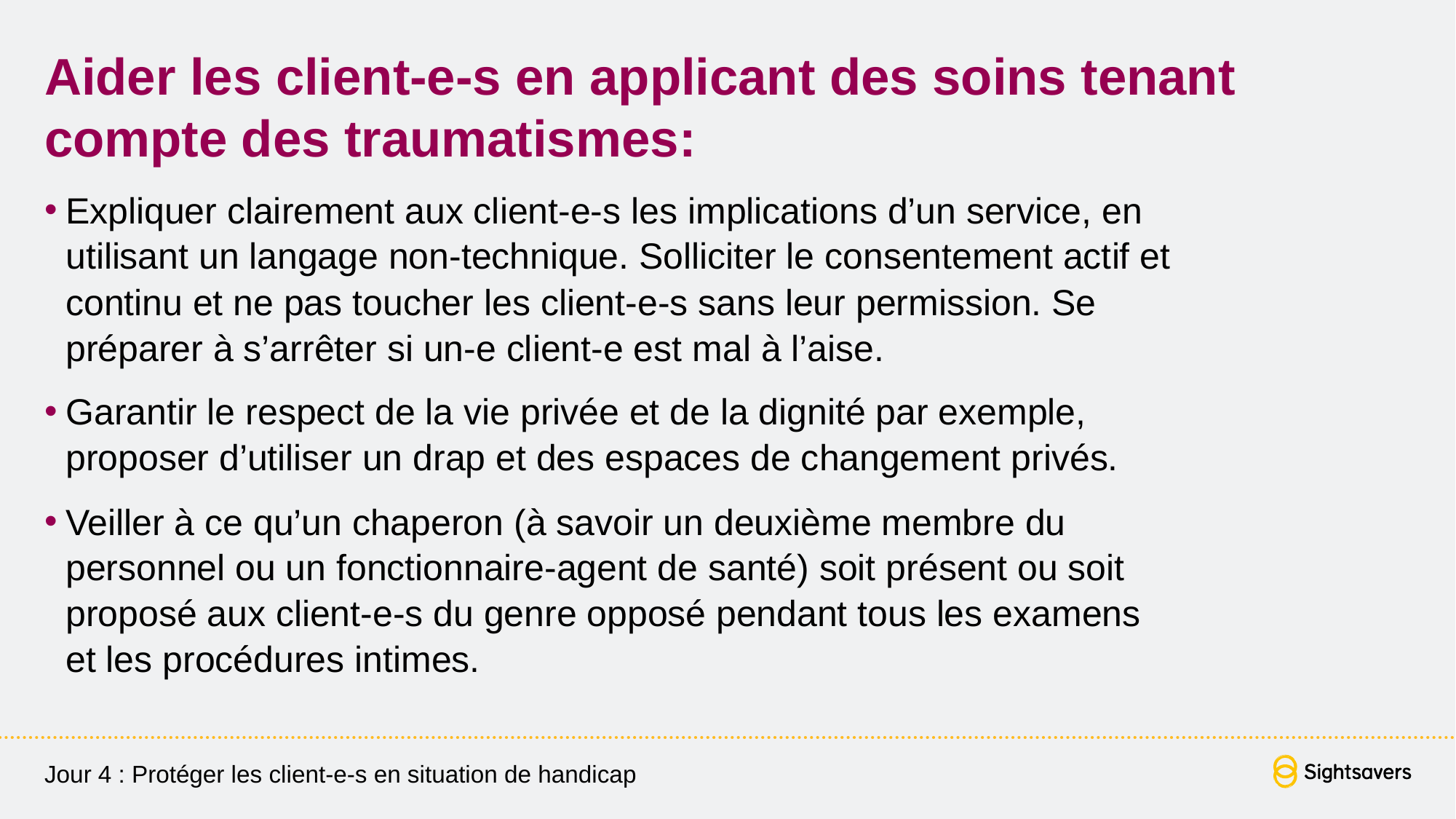

# Aider les client-e-s en applicant des soins tenant compte des traumatismes:
Expliquer clairement aux client-e-s les implications d’un service, en utilisant un langage non-technique. Solliciter le consentement actif et continu et ne pas toucher les client-e-s sans leur permission. Se préparer à s’arrêter si un-e client-e est mal à l’aise.
Garantir le respect de la vie privée et de la dignité par exemple, proposer d’utiliser un drap et des espaces de changement privés.
Veiller à ce qu’un chaperon (à savoir un deuxième membre du personnel ou un fonctionnaire-agent de santé) soit présent ou soit proposé aux client-e-s du genre opposé pendant tous les examens et les procédures intimes.

Jour 4 : Protéger les client-e-s en situation de handicap